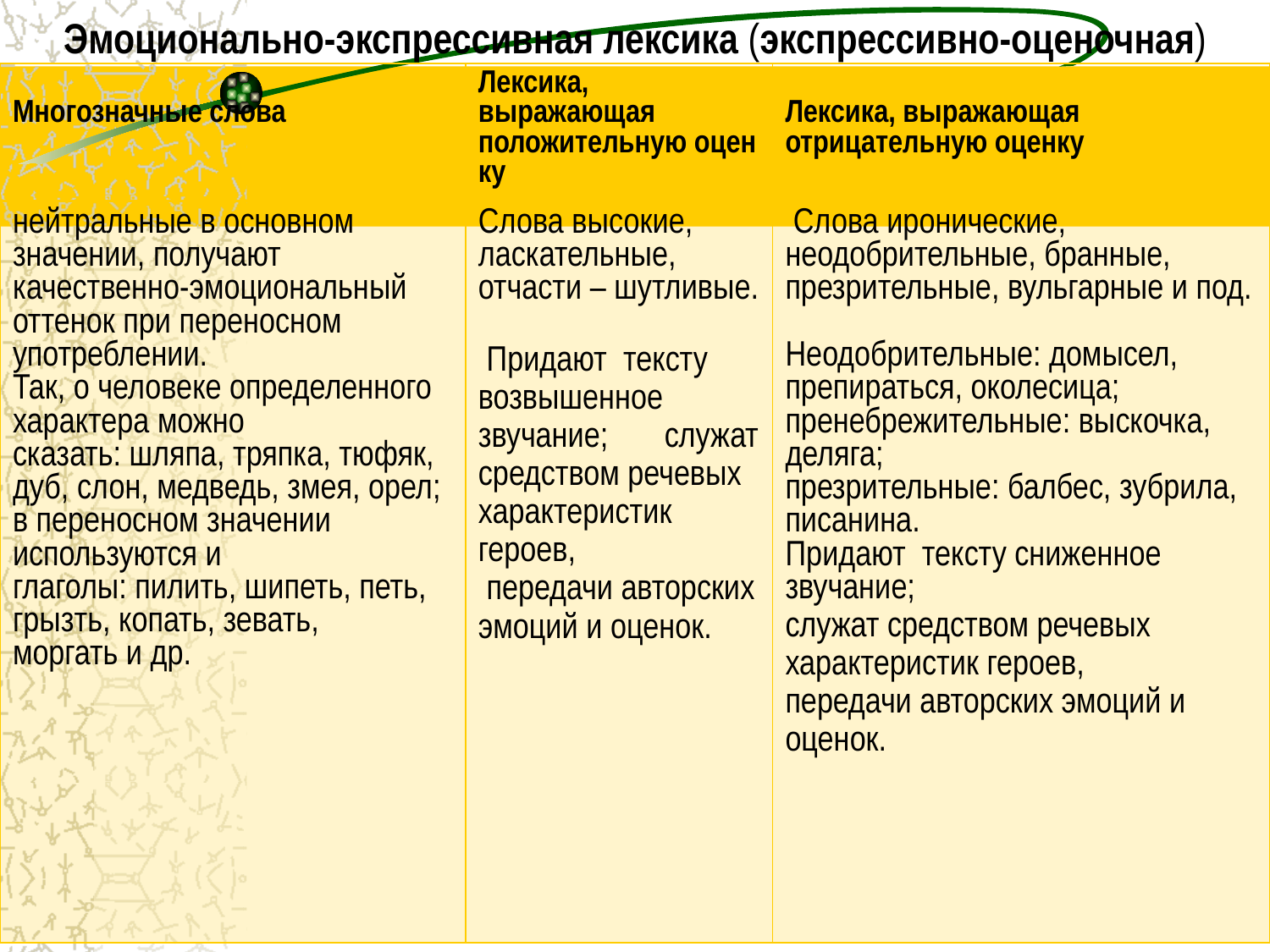

# Эмоционально-экспрессивная лексика (экспрессивно-оценочная)
| Многозначные слова | Лексика, выражающая положительную оценку | Лексика, выражающая отрицательную оценку |
| --- | --- | --- |
| нейтральные в основном значении, получают качественно-эмоциональный оттенок при переносном употреблении. Так, о человеке определенного характера можно сказать: шляпа, тряпка, тюфяк, дуб, слон, медведь, змея, орел; в переносном значении используются и глаголы: пилить, шипеть, петь, грызть, копать, зевать, моргать и др. | Слова высокие, ласкательные, отчасти – шутливые.  Придают тексту возвышенное звучание;       служат средством речевых характеристик героев,  передачи авторских эмоций и оценок. | Слова иронические, неодобрительные, бранные, презрительные, вульгарные и под. Неодобрительные: домысел, препираться, околесица; пренебрежительные: выскочка, деляга; презрительные: балбес, зубрила, писанина. Придают тексту сниженное звучание;   служат средством речевых характеристик героев, передачи авторских эмоций и оценок. |